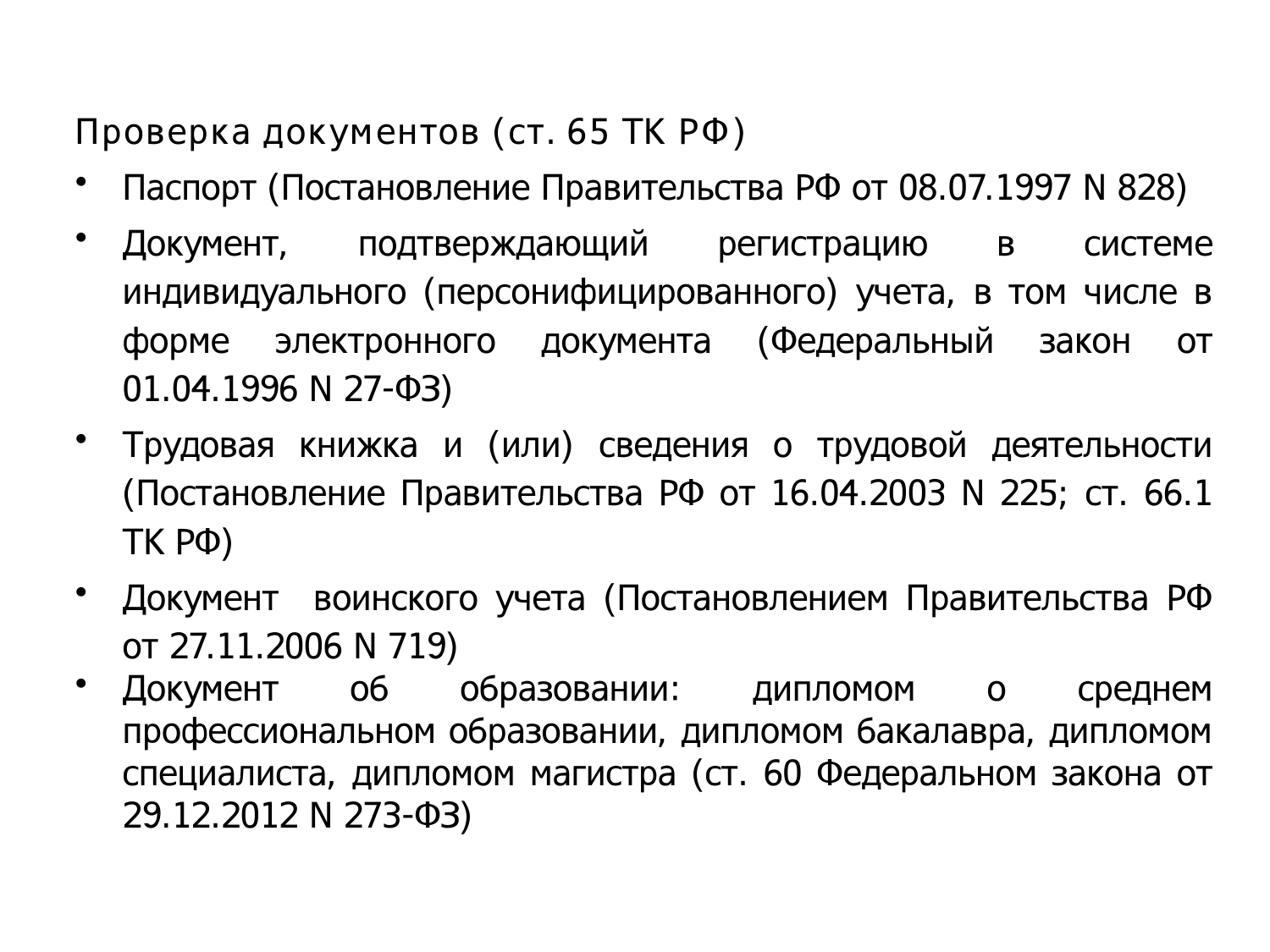

Проверка документов (ст. 65 ТК РФ)
Паспорт (Постановление Правительства РФ от 08.07.1997 N 828)
Документ, подтверждающий регистрацию в системе индивидуального (персонифицированного) учета, в том числе в форме электронного документа (Федеральный закон от 01.04.1996 N 27-ФЗ)
Трудовая книжка и (или) сведения о трудовой деятельности (Постановление Правительства РФ от 16.04.2003 N 225; ст. 66.1 ТК РФ)
Документ  воинского учета (Постановлением Правительства РФ от 27.11.2006 N 719)
Документ об образовании: дипломом о среднем профессиональном образовании, дипломом бакалавра, дипломом специалиста, дипломом магистра (ст. 60 Федеральном закона от 29.12.2012 N 273-ФЗ)